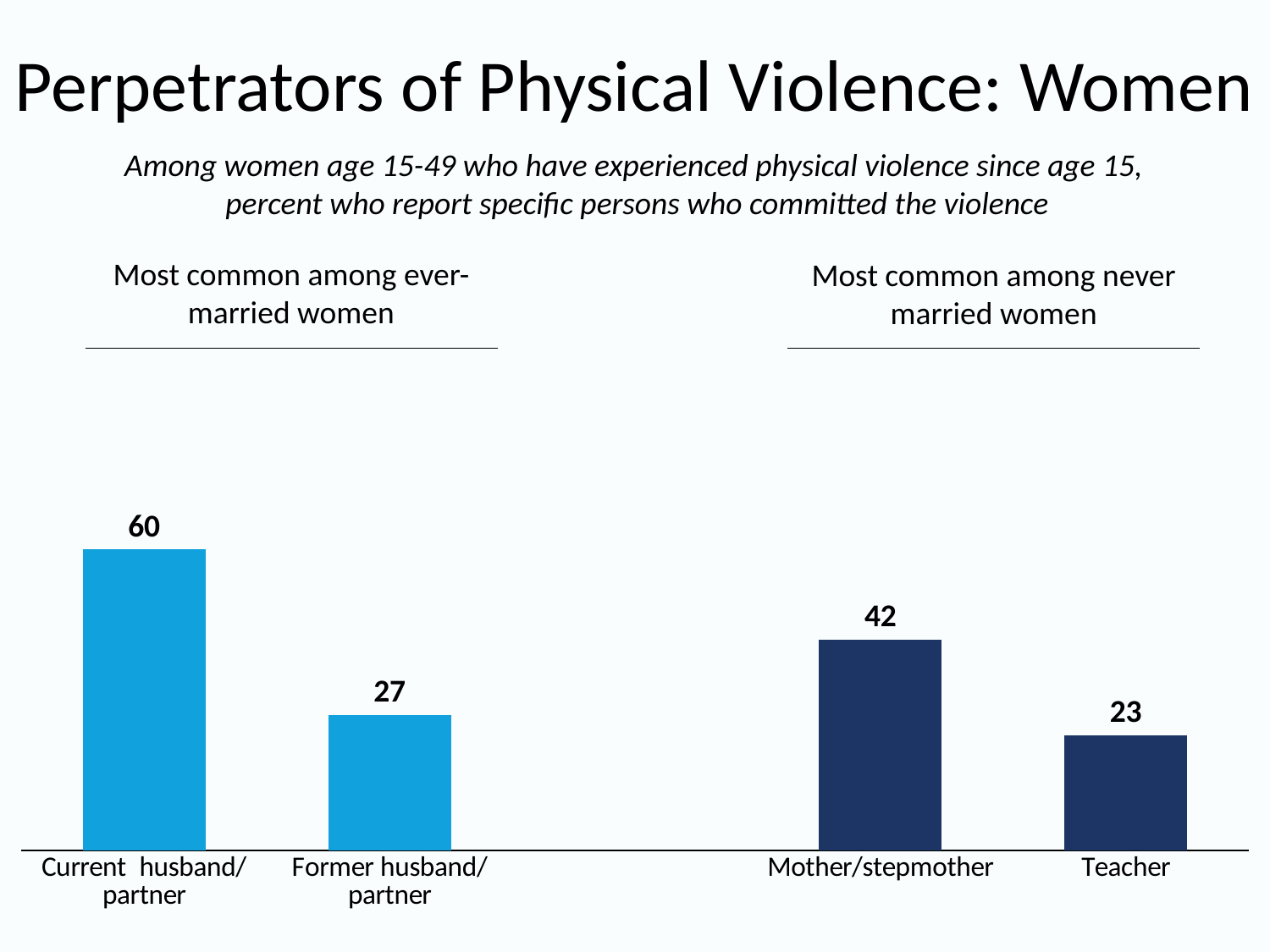

# Perpetrators of Physical Violence: Women
Among women age 15-49 who have experienced physical violence since age 15,
percent who report specific persons who committed the violence

### Chart

| Category |  |
|---|---|
| Current  husband/ partner | 60.0 |
| Former husband/ partner | 27.0 |
|  | None |
| Mother/stepmother | 42.0 |
| Teacher | 23.0 |
Most common among ever-married women
Most common among never married women